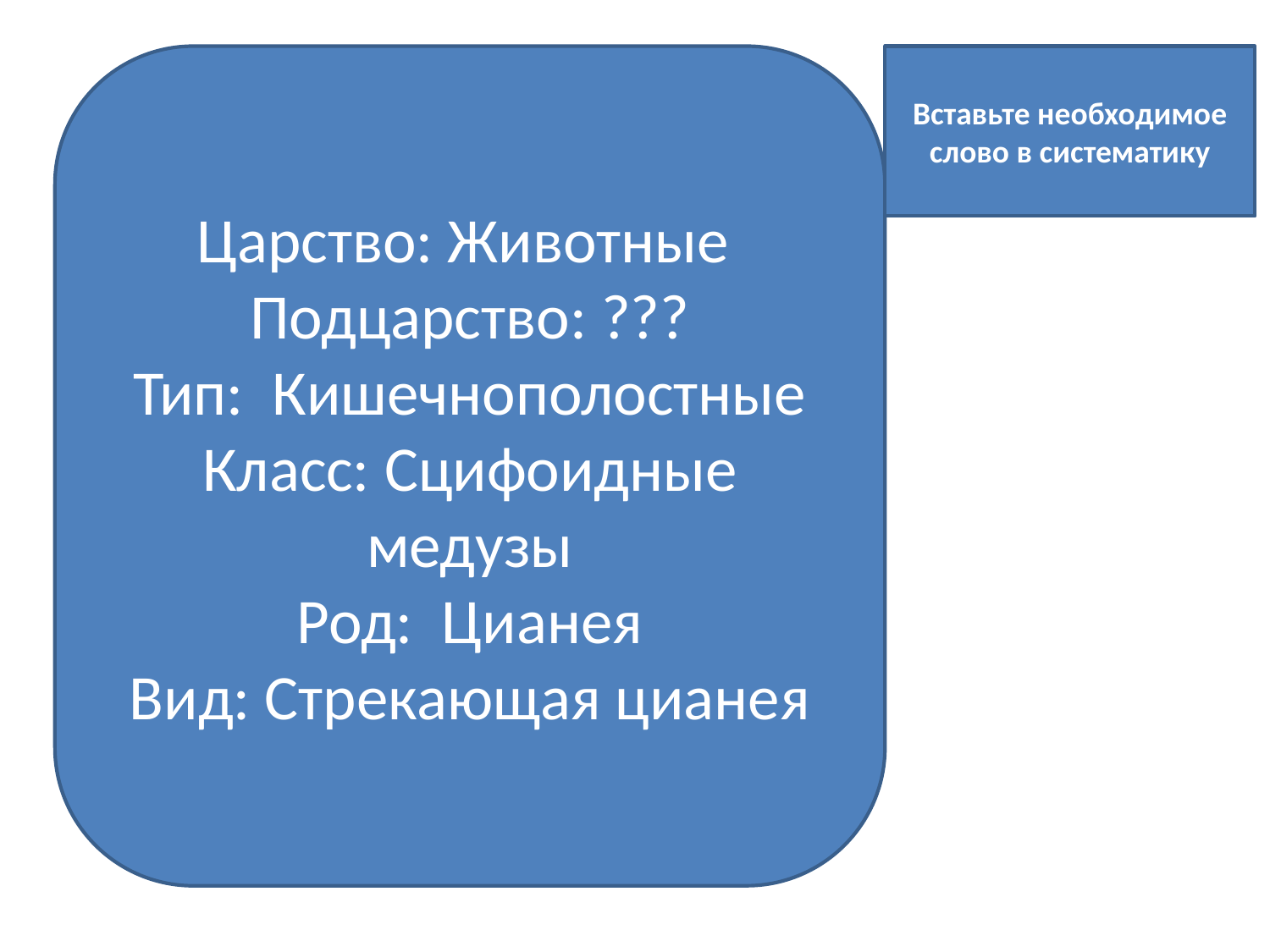

Царство: Животные
Подцарство: ???
Тип:  Кишечнополостные
Класс: Сцифоидные медузы
Род:  Цианея
Вид: Стрекающая цианея
Вставьте необходимое слово в систематику